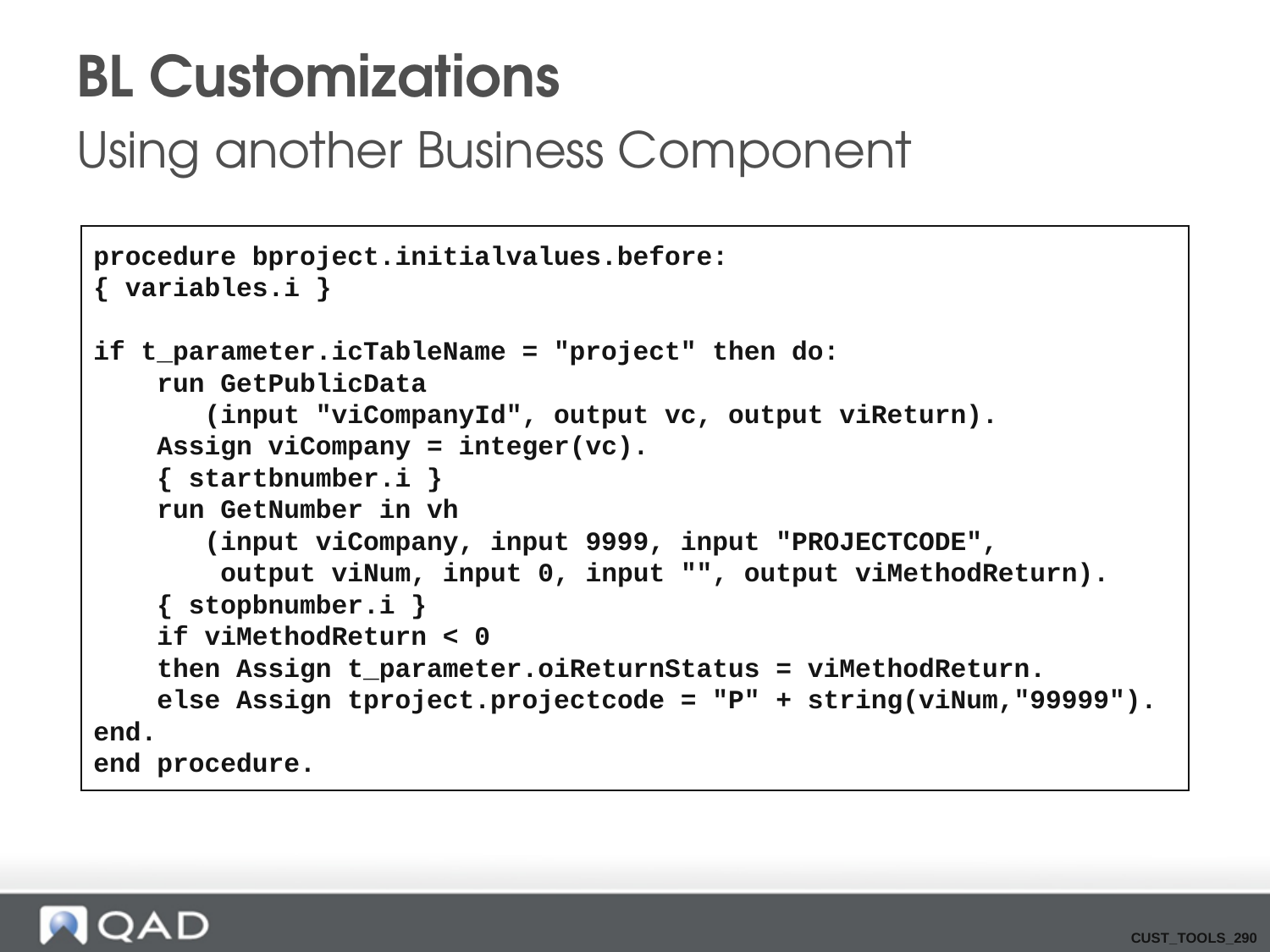

# BL Customizations
Using another Business Component
procedure bproject.initialvalues.before:
{ variables.i }

if t_parameter.icTableName = "project" then do:
    run GetPublicData
       (input "viCompanyId", output vc, output viReturn).
    Assign viCompany = integer(vc).
    { startbnumber.i }
    run GetNumber in vh
       (input viCompany, input 9999, input "PROJECTCODE",
        output viNum, input 0, input "", output viMethodReturn).
    { stopbnumber.i }
    if viMethodReturn < 0
    then Assign t_parameter.oiReturnStatus = viMethodReturn.
    else Assign tproject.projectcode = "P" + string(viNum,"99999").
end.
end procedure.
CUST_TOOLS_290